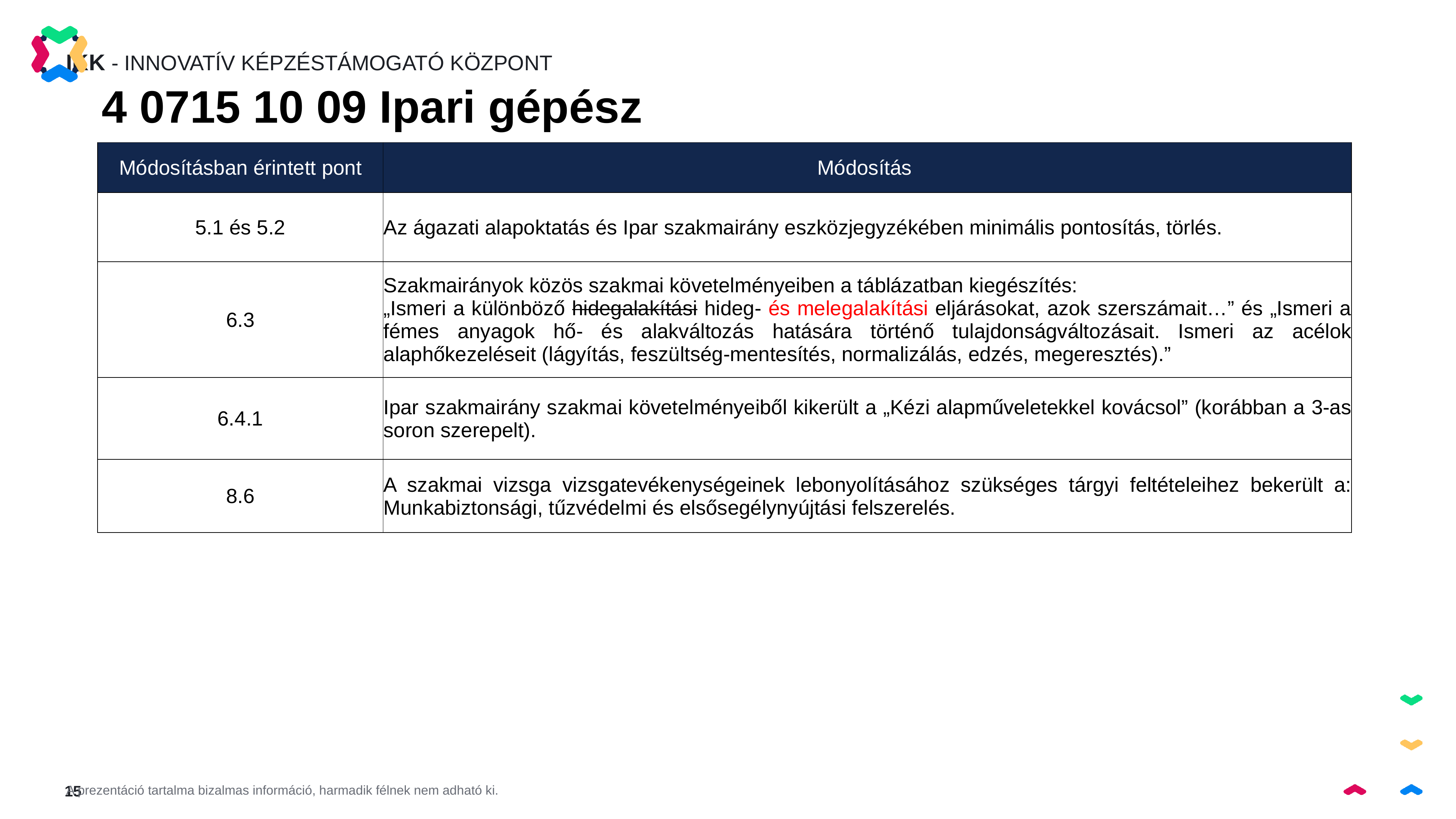

4 0715 10 09 Ipari gépész

| Módosításban érintett pont | Módosítás |
| --- | --- |
| 5.1 és 5.2 | Az ágazati alapoktatás és Ipar szakmairány eszközjegyzékében minimális pontosítás, törlés. |
| 6.3 | Szakmairányok közös szakmai követelményeiben a táblázatban kiegészítés: „Ismeri a különböző hidegalakítási hideg- és melegalakítási eljárásokat, azok szerszámait…” és „Ismeri a fémes anyagok hő- és alakváltozás hatására történő tulajdonságváltozásait. Ismeri az acélok alaphőkezeléseit (lágyítás, feszültség-mentesítés, normalizálás, edzés, megeresztés).” |
| 6.4.1 | Ipar szakmairány szakmai követelményeiből kikerült a „Kézi alapműveletekkel kovácsol” (korábban a 3-as soron szerepelt). |
| 8.6 | A szakmai vizsga vizsgatevékenységeinek lebonyolításához szükséges tárgyi feltételeihez bekerült a: Munkabiztonsági, tűzvédelmi és elsősegélynyújtási felszerelés. |